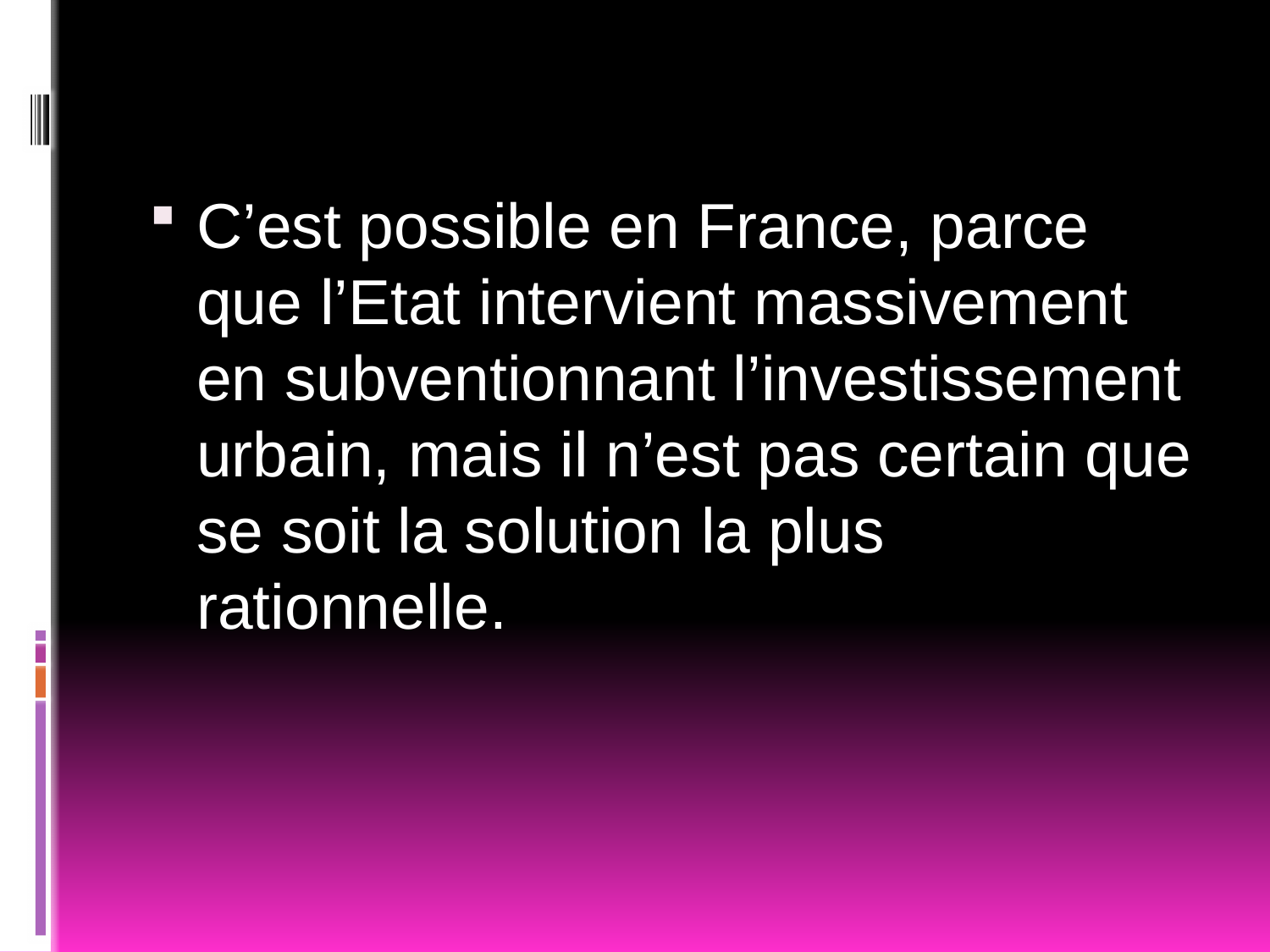

C’est possible en France, parce que l’Etat intervient massivement en subventionnant l’investissement urbain, mais il n’est pas certain que se soit la solution la plus rationnelle.